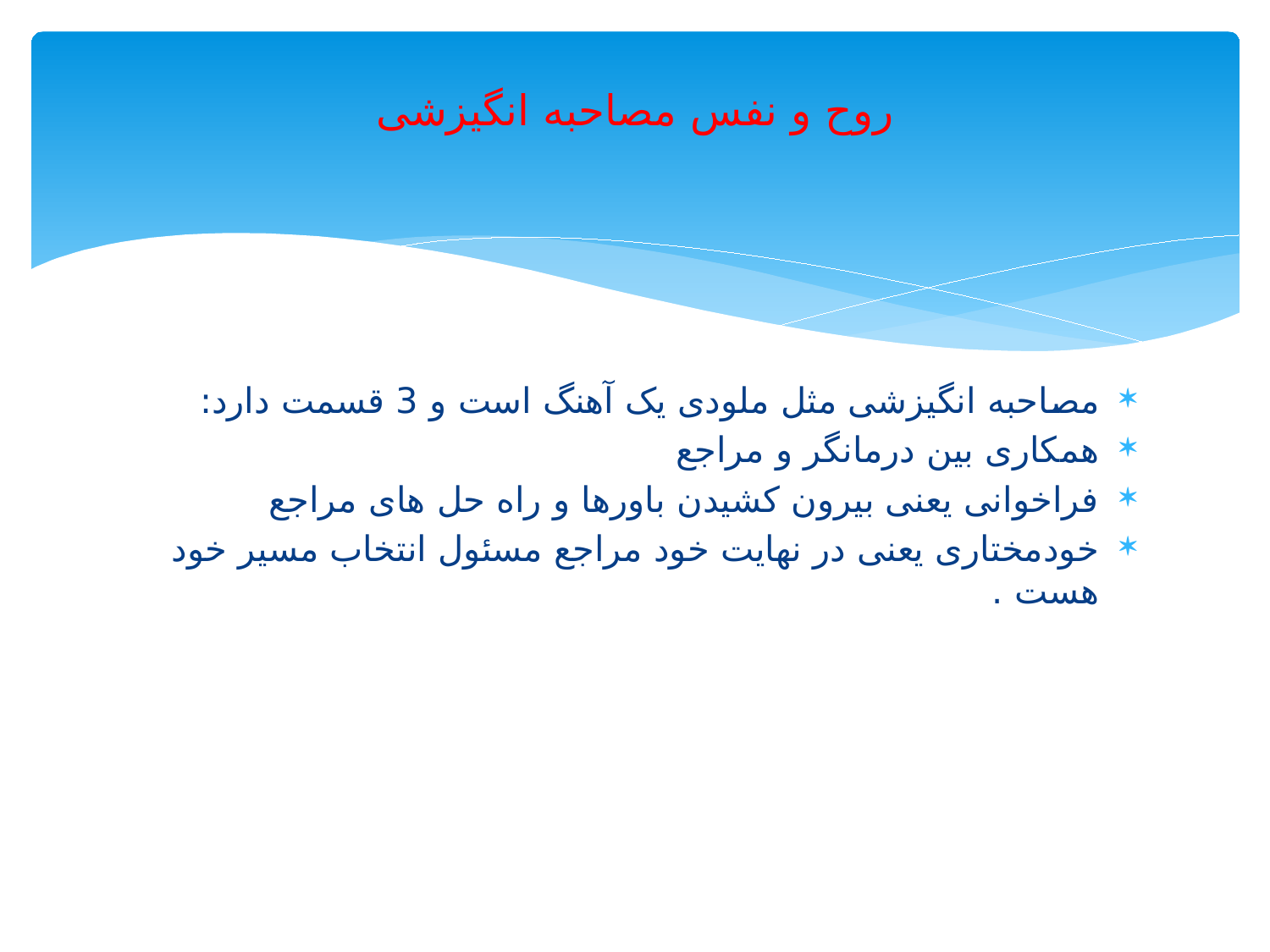

# روح و نفس مصاحبه انگیزشی
مصاحبه انگیزشی مثل ملودی یک آهنگ است و 3 قسمت دارد:
همکاری بین درمانگر و مراجع
فراخوانی یعنی بیرون کشیدن باورها و راه حل های مراجع
خودمختاری یعنی در نهایت خود مراجع مسئول انتخاب مسیر خود هست .